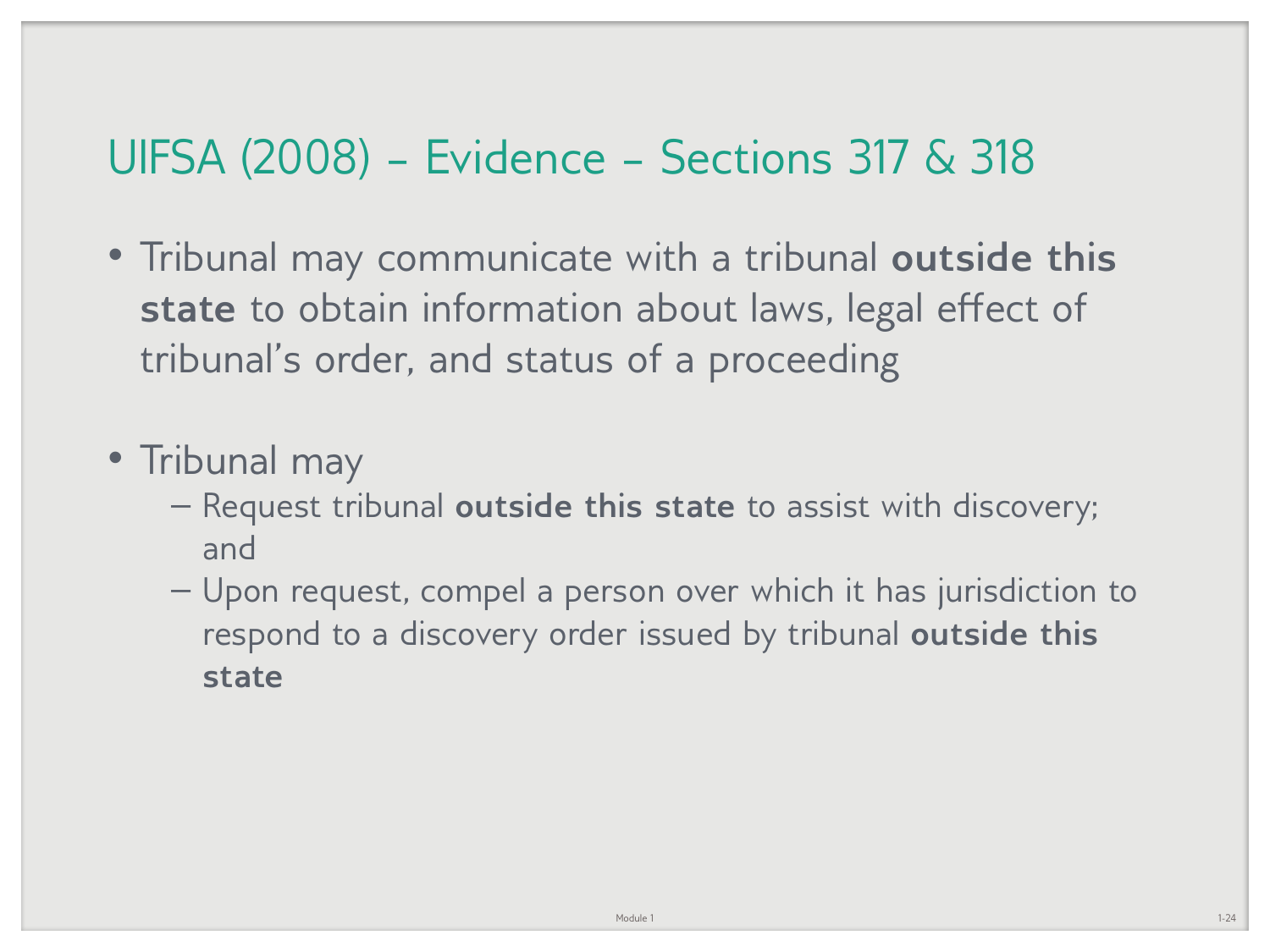

# UIFSA (2008) – Evidence – Sections 317 & 318
Tribunal may communicate with a tribunal outside this state to obtain information about laws, legal effect of tribunal’s order, and status of a proceeding

Tribunal may
Request tribunal outside this state to assist with discovery; and
Upon request, compel a person over which it has jurisdiction to respond to a discovery order issued by tribunal outside this state

Module 1
1-24